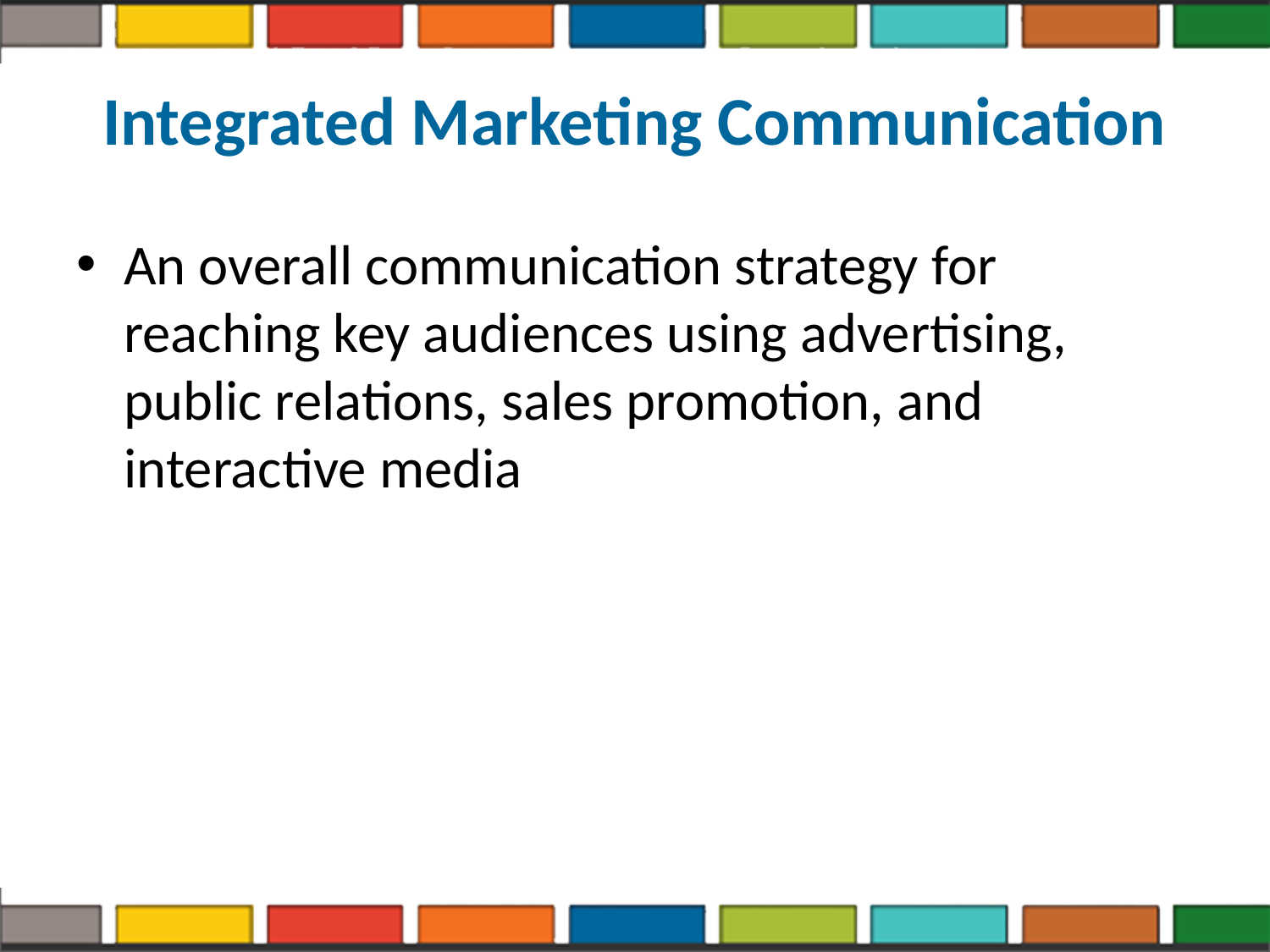

# Integrated Marketing Communication
An overall communication strategy for reaching key audiences using advertising, public relations, sales promotion, and interactive media